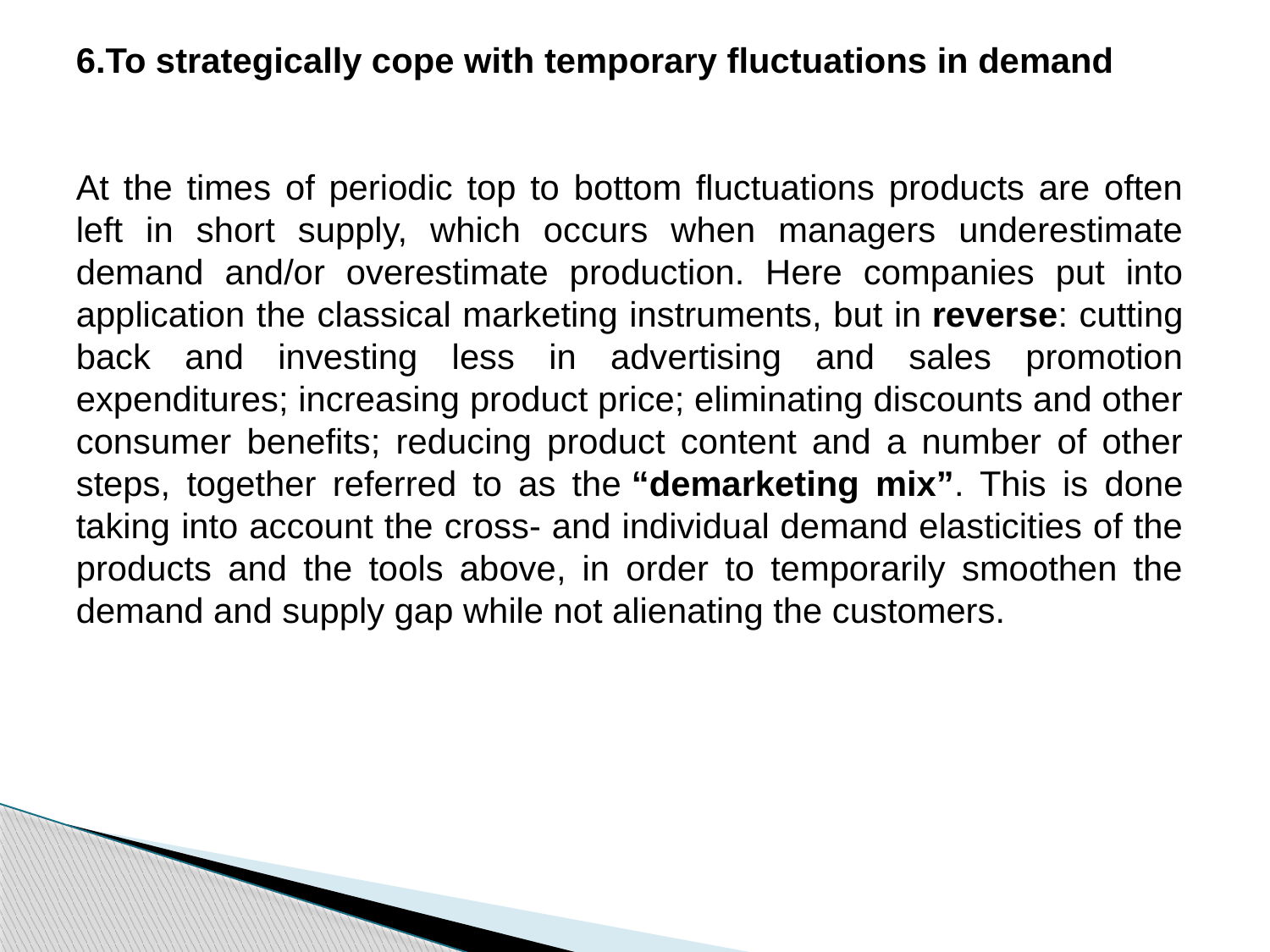

6.To strategically cope with temporary fluctuations in demand

At the times of periodic top to bottom fluctuations products are often left in short supply, which occurs when managers underestimate demand and/or overestimate production. Here companies put into application the classical marketing instruments, but in reverse: cutting back and investing less in advertising and sales promotion expenditures; increasing product price; eliminating discounts and other consumer benefits; reducing product content and a number of other steps, together referred to as the “demarketing mix”. This is done taking into account the cross- and individual demand elasticities of the products and the tools above, in order to temporarily smoothen the demand and supply gap while not alienating the customers.